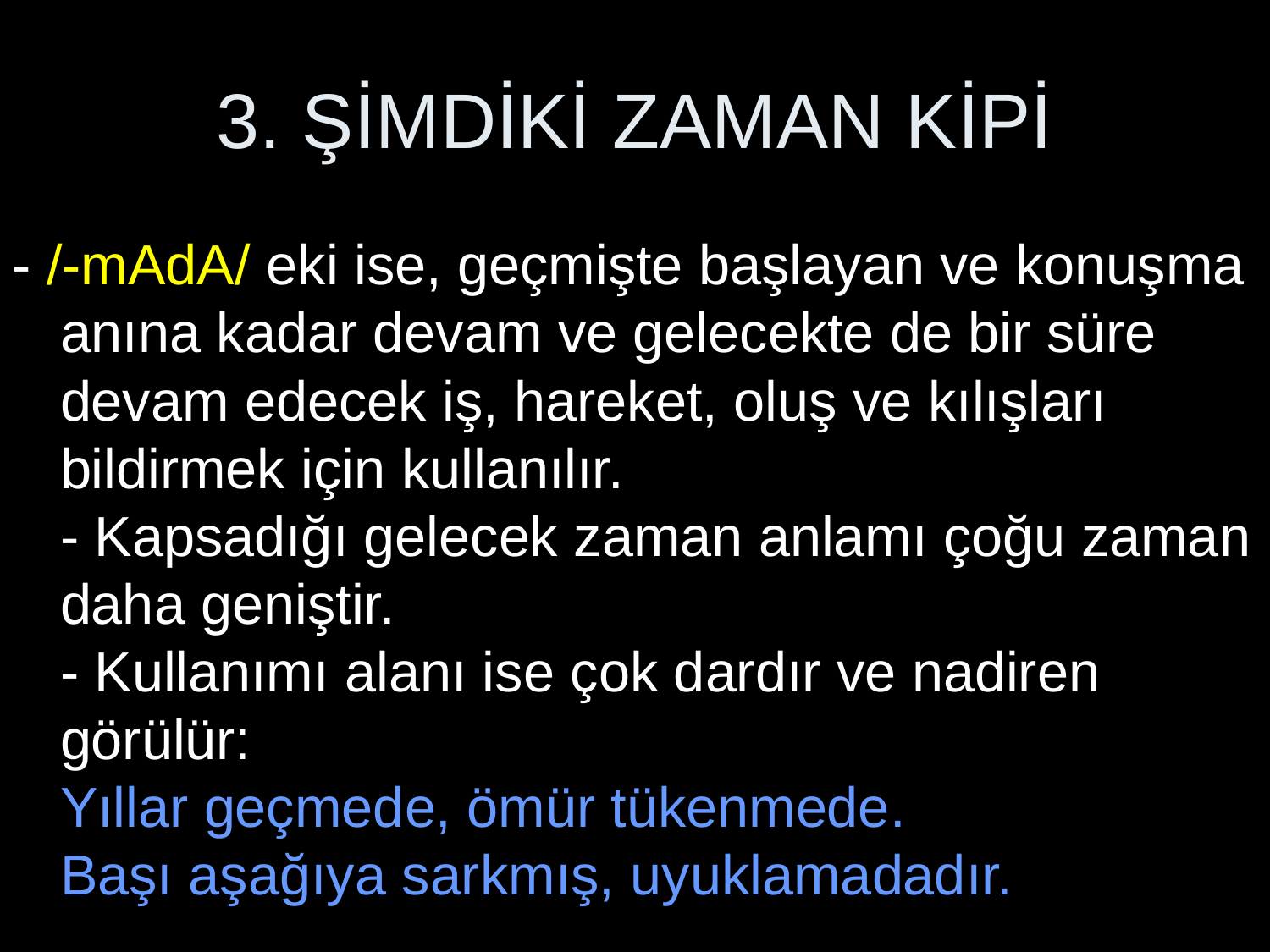

# 3. ŞİMDİKİ ZAMAN KİPİ
- /-mAdA/ eki ise, geçmişte başlayan ve konuşma anına kadar devam ve gelecekte de bir süre devam edecek iş, hareket, oluş ve kılışları bildirmek için kullanılır.
- Kapsadığı gelecek zaman anlamı çoğu zaman daha geniştir.
- Kullanımı alanı ise çok dardır ve nadiren görülür:
Yıllar geçmede, ömür tükenmede.
Başı aşağıya sarkmış, uyuklamadadır.